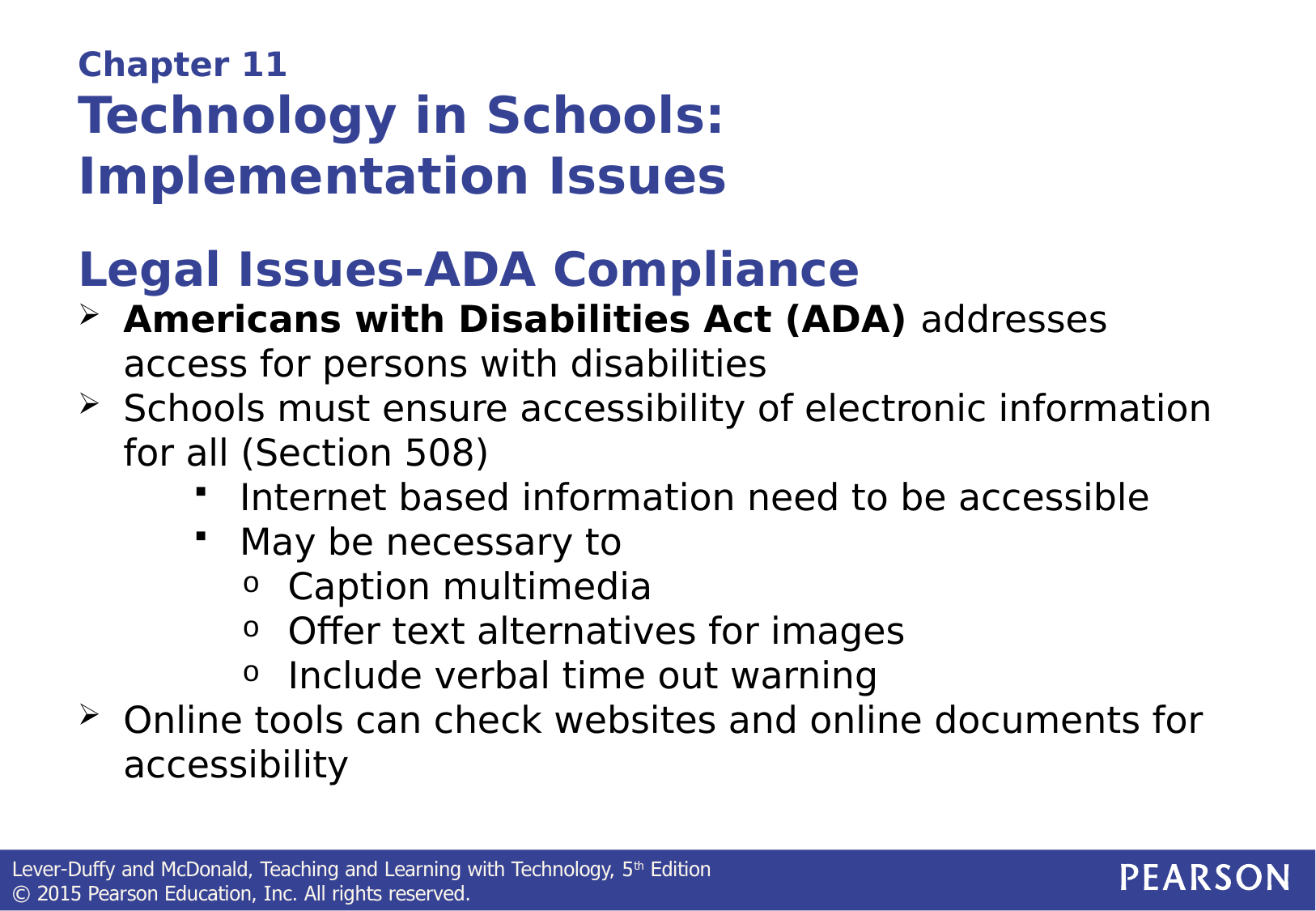

# Chapter 11 Technology in Schools: Implementation Issues
Legal Issues-ADA Compliance
Americans with Disabilities Act (ADA) addresses access for persons with disabilities
Schools must ensure accessibility of electronic information for all (Section 508)
Internet based information need to be accessible
May be necessary to
Caption multimedia
Offer text alternatives for images
Include verbal time out warning
Online tools can check websites and online documents for accessibility